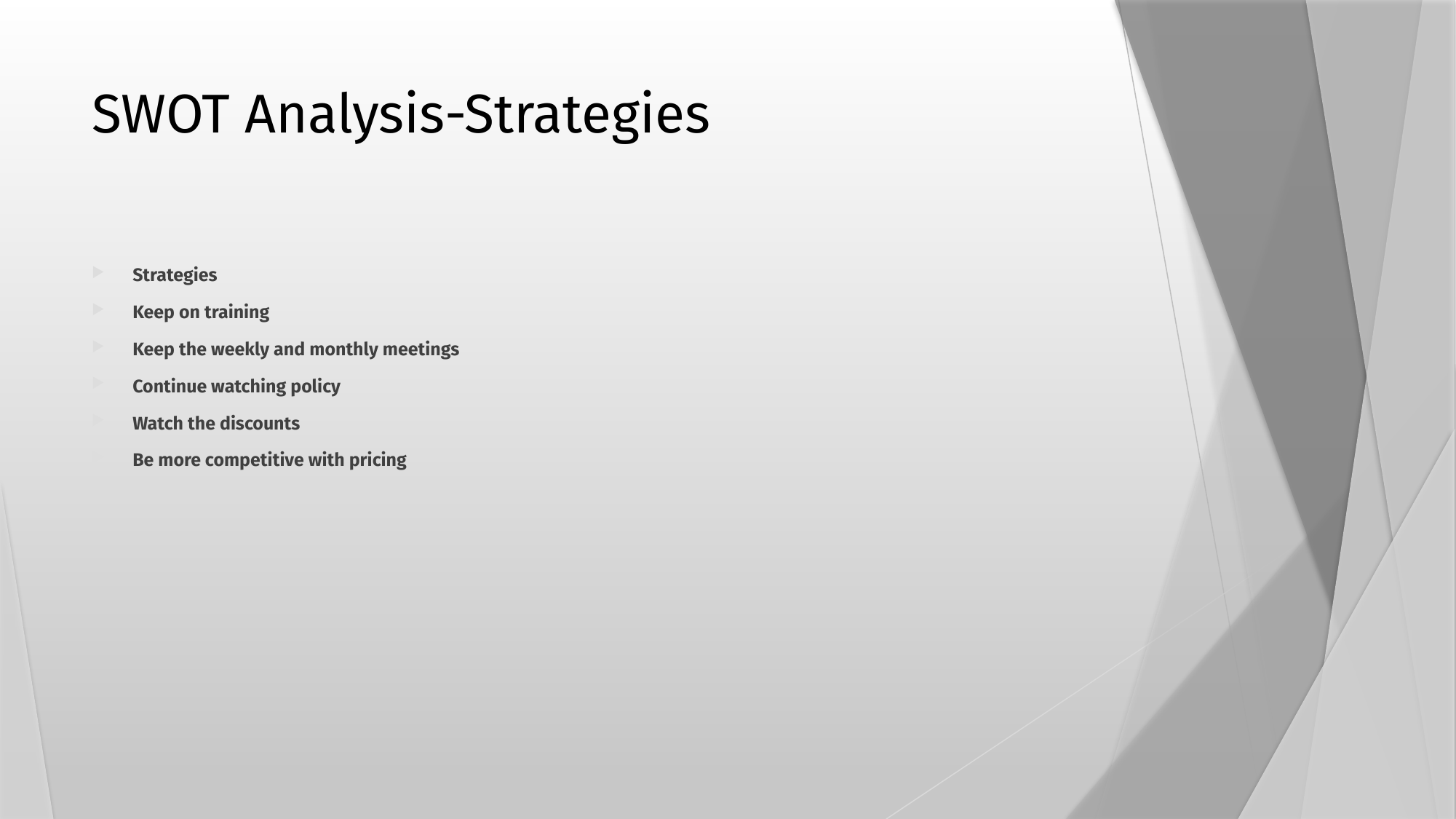

# SWOT Analysis-Strategies
Strategies
Keep on training
Keep the weekly and monthly meetings
Continue watching policy
Watch the discounts
Be more competitive with pricing